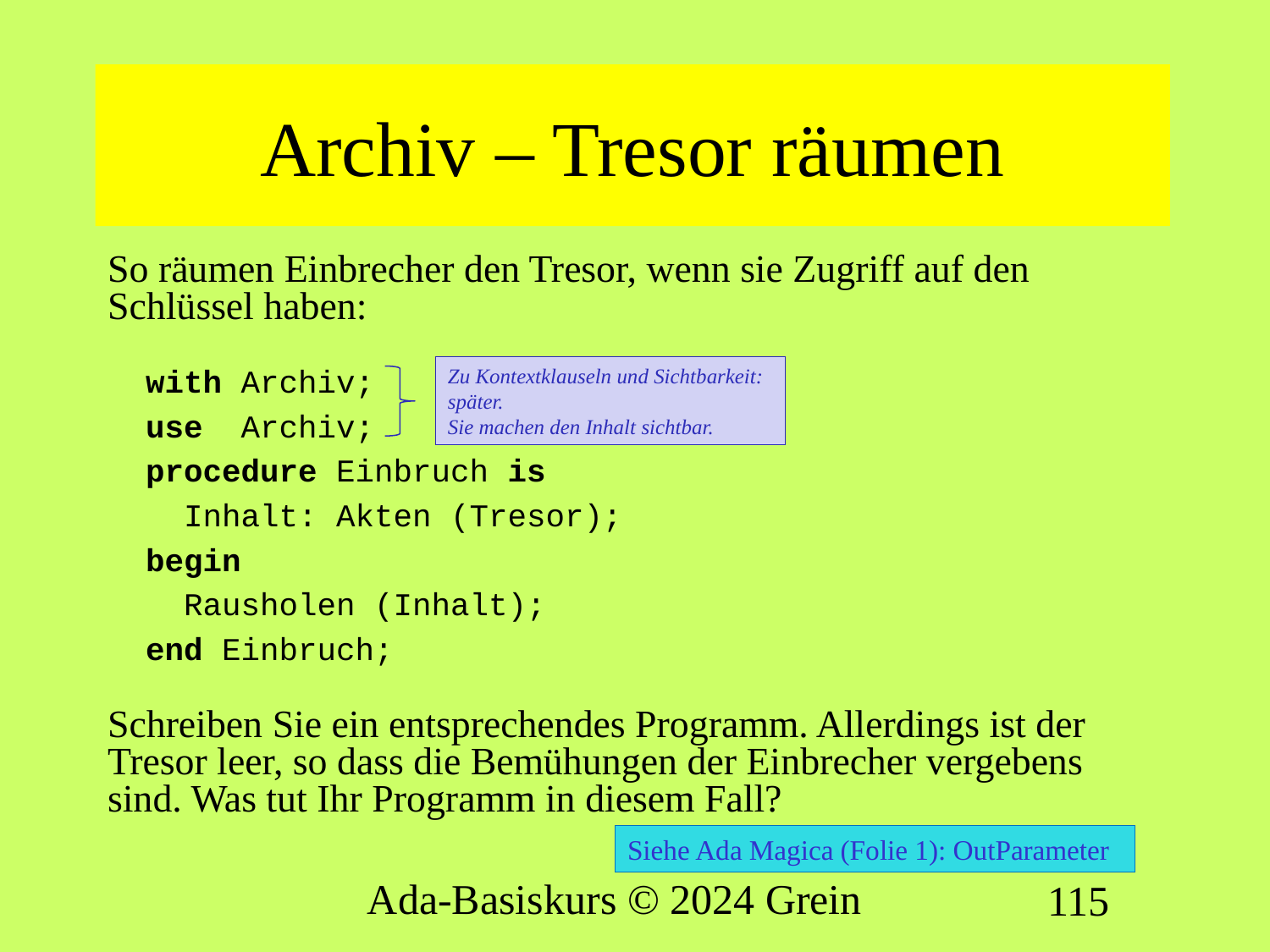

# Archiv – Tresor räumen
So räumen Einbrecher den Tresor, wenn sie Zugriff auf den Schlüssel haben:

  with Archiv;
  use  Archiv;
  procedure Einbruch is
    Inhalt: Akten (Tresor);
  begin
    Rausholen (Inhalt);
  end Einbruch;

Schreiben Sie ein entsprechendes Programm. Allerdings ist der Tresor leer, so dass die Bemühungen der Einbrecher vergebens sind. Was tut Ihr Programm in diesem Fall?

Zu Kontextklauseln und Sichtbarkeit: später.
Sie machen den Inhalt sichtbar.

Siehe Ada Magica (Folie 1): OutParameter
Ada-Basiskurs © 2024 Grein
115